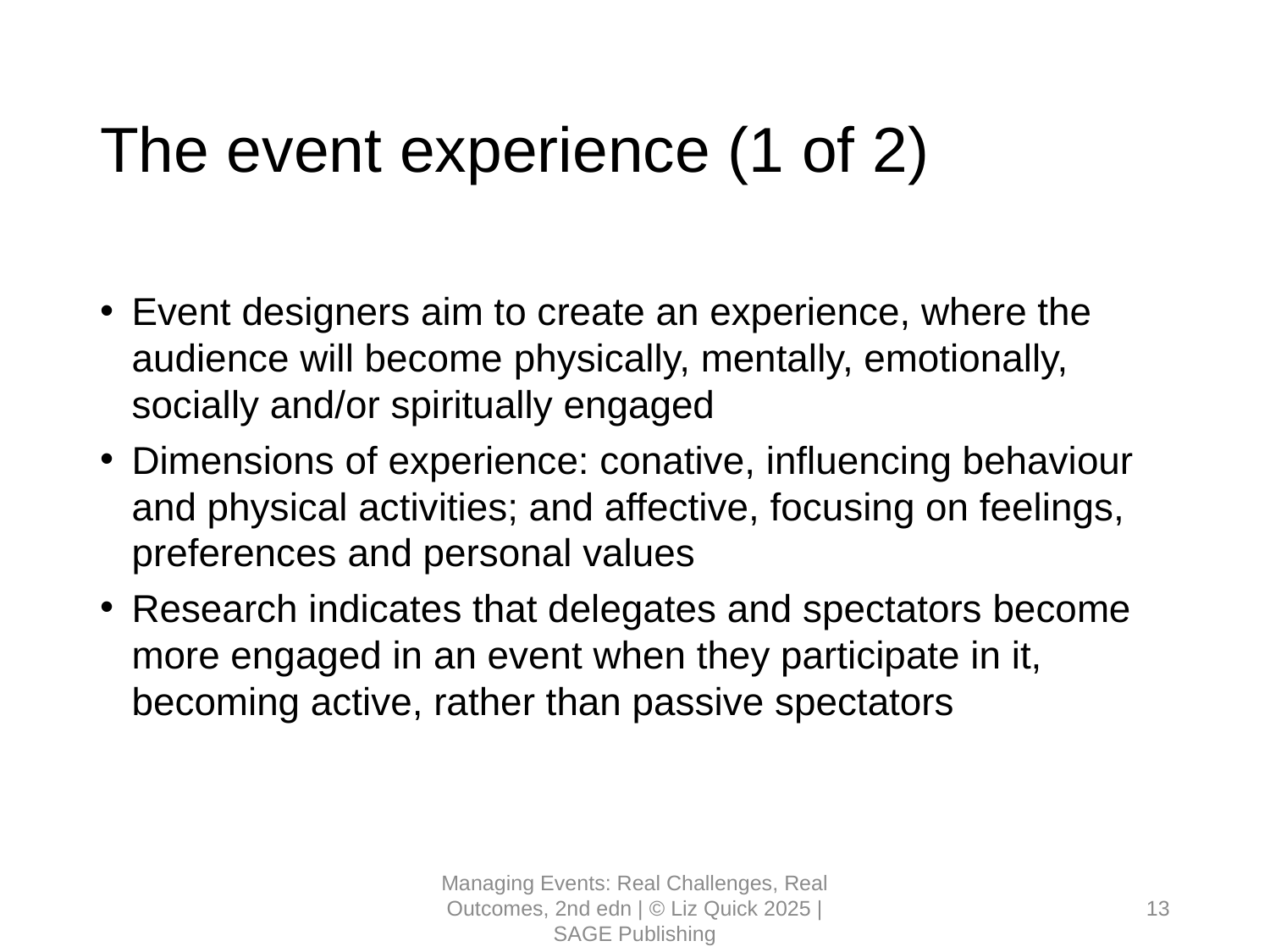

# The event experience (1 of 2)
Event designers aim to create an experience, where the audience will become physically, mentally, emotionally, socially and/or spiritually engaged
Dimensions of experience: conative, influencing behaviour and physical activities; and affective, focusing on feelings, preferences and personal values
Research indicates that delegates and spectators become more engaged in an event when they participate in it, becoming active, rather than passive spectators
Managing Events: Real Challenges, Real Outcomes, 2nd edn | © Liz Quick 2025 | SAGE Publishing
13